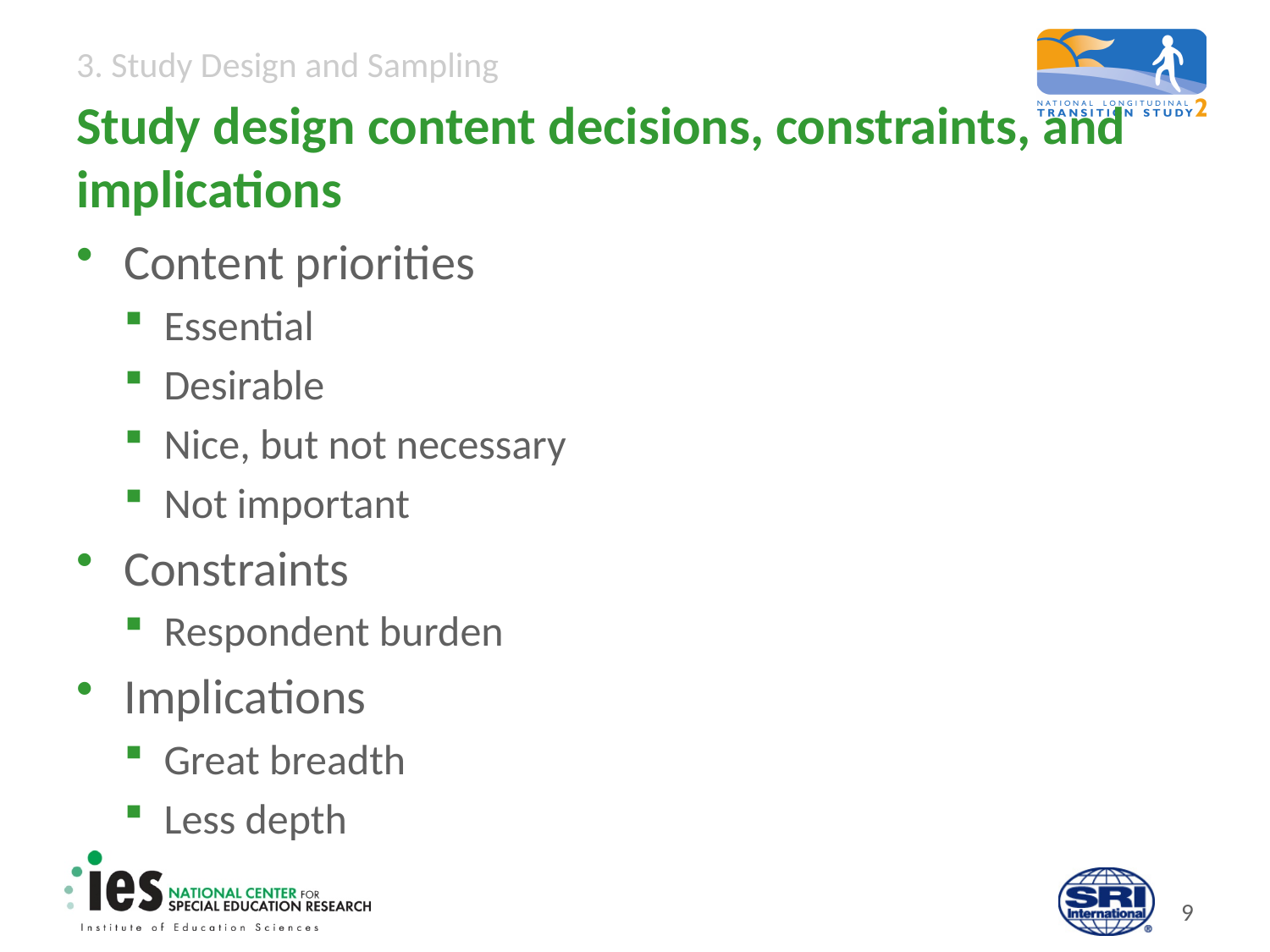

# Study design content decisions, constraints, and implications
Content priorities
Essential
Desirable
Nice, but not necessary
Not important
Constraints
Respondent burden
Implications
Great breadth
Less depth

9